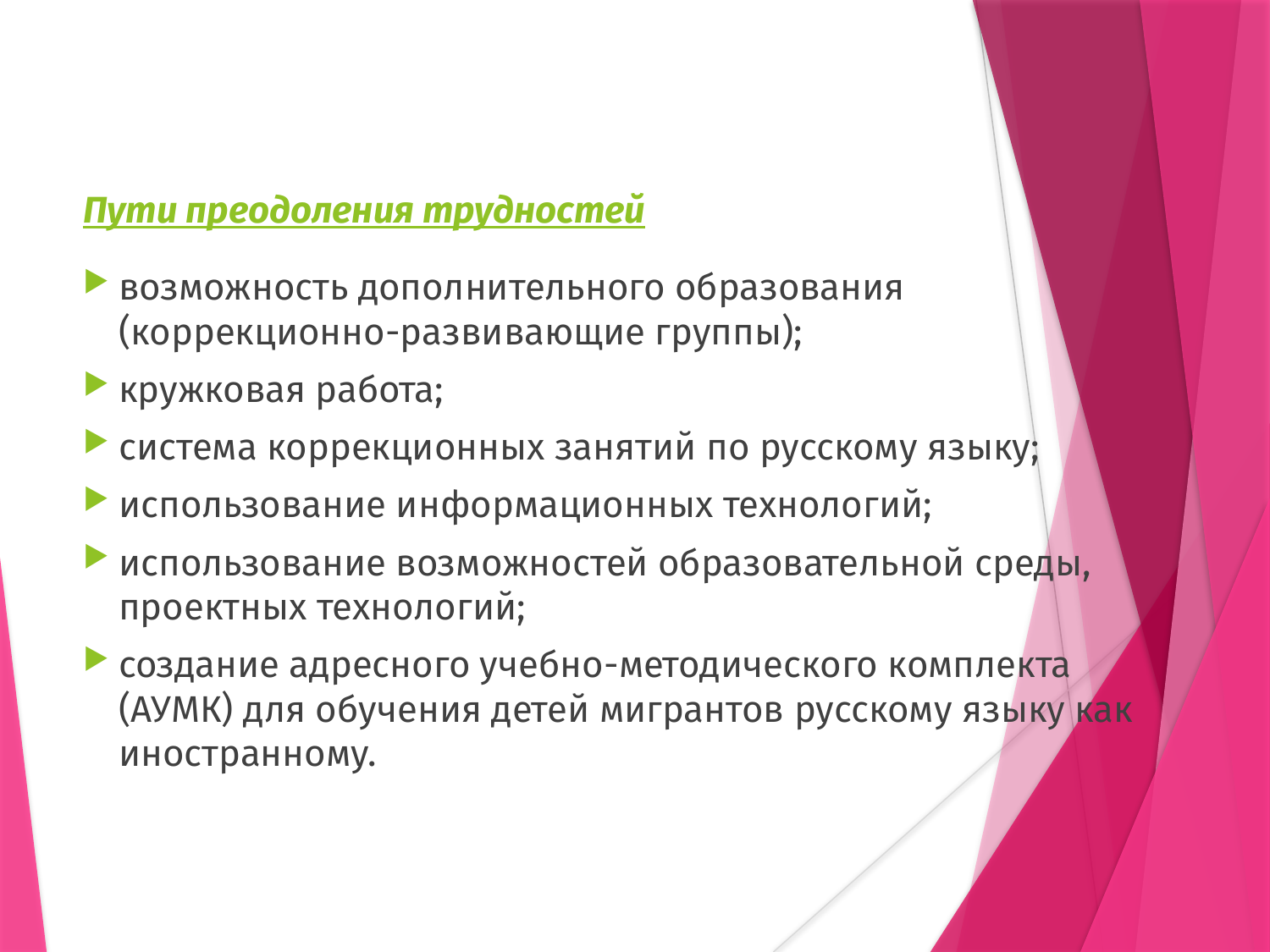

Пути преодоления трудностей
возможность дополнительного образования (коррекционно-развивающие группы);
кружковая работа;
система коррекционных занятий по русскому языку;
использование информационных технологий;
использование возможностей образовательной среды, проектных технологий;
создание адресного учебно-методического комплекта (АУМК) для обучения детей мигрантов русскому языку как иностранному.